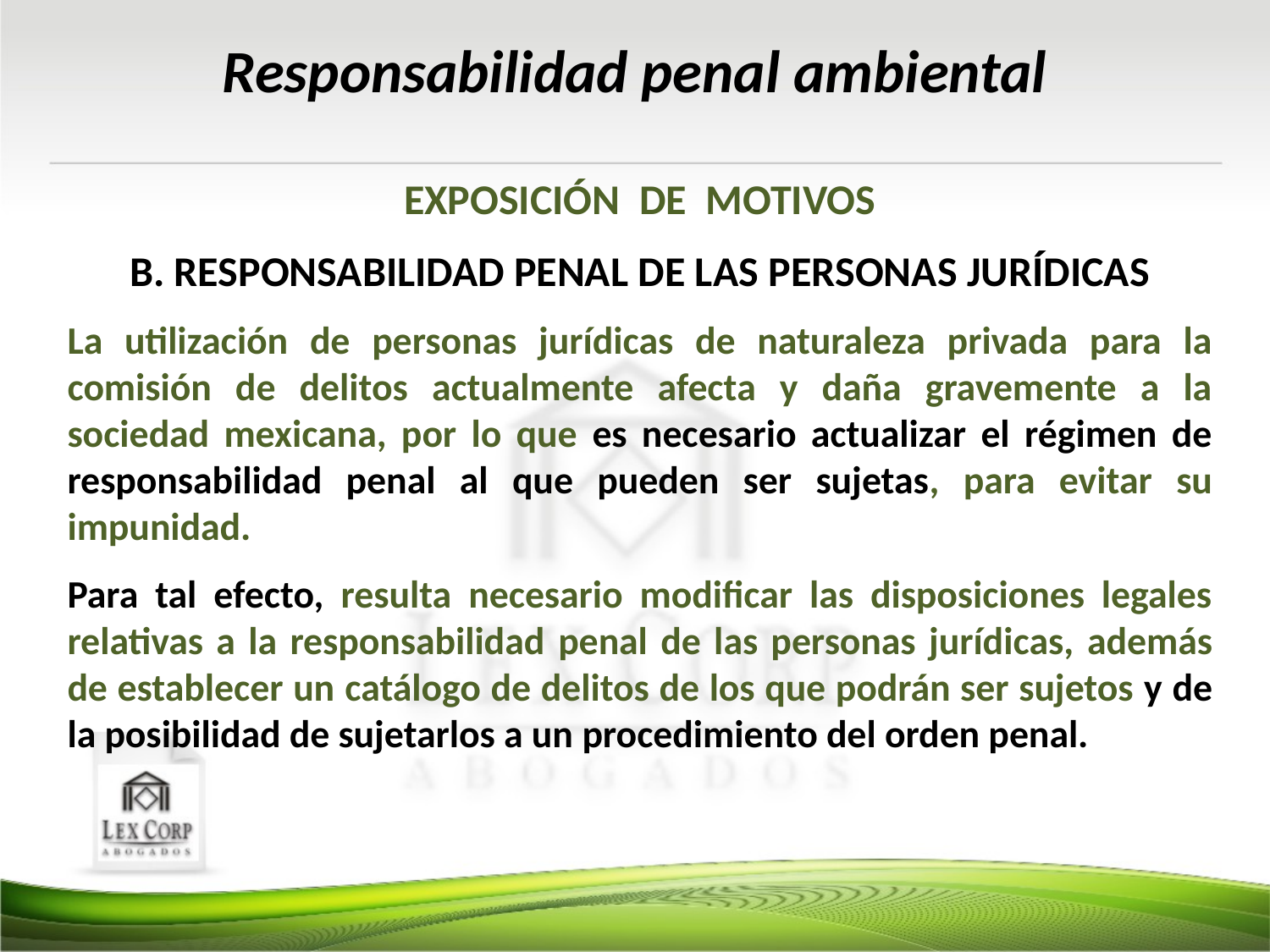

Responsabilidad penal ambiental

EXPOSICIÓN  DE  MOTIVOS

B. RESPONSABILIDAD PENAL DE LAS PERSONAS JURÍDICAS

La utilización de personas jurídicas de naturaleza privada para la comisión de delitos actualmente afecta y daña gravemente a la sociedad mexicana, por lo que es necesario actualizar el régimen de responsabilidad penal al que pueden ser sujetas, para evitar su impunidad.

Para tal efecto, resulta necesario modificar las disposiciones legales relativas a la responsabilidad penal de las personas jurídicas, además de establecer un catálogo de delitos de los que podrán ser sujetos y de la posibilidad de sujetarlos a un procedimiento del orden penal.